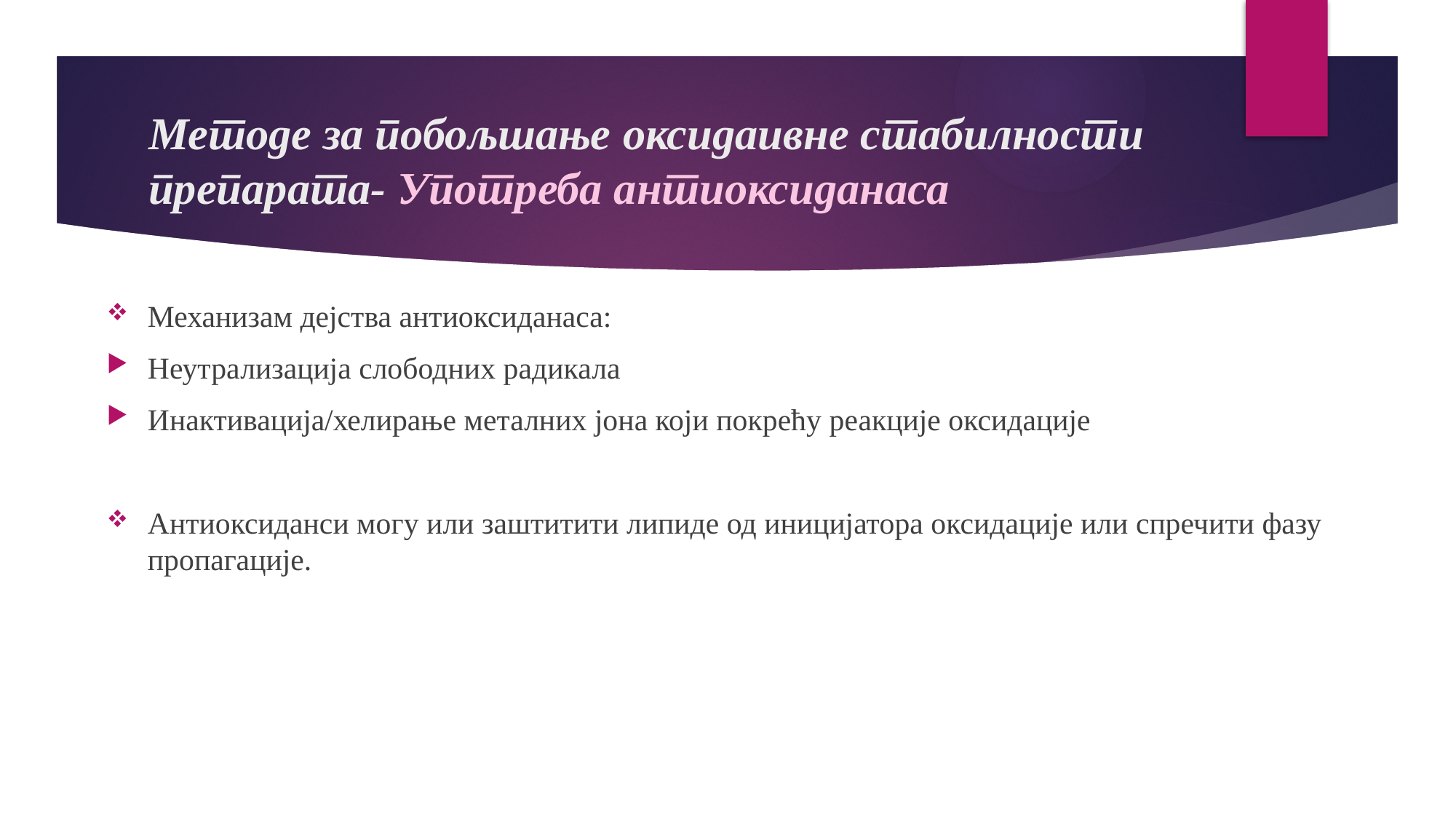

# Методе за побољшање оксидаивне стабилности препарата- Употреба антиоксиданаса
Механизам дејства антиоксиданаса:
Неутрализација слободних радикала
Инактивација/хелирање металних јона који покрећу реакције оксидације

Антиоксиданси могу или заштитити липиде од иницијатора оксидације или спречити фазу пропагације.